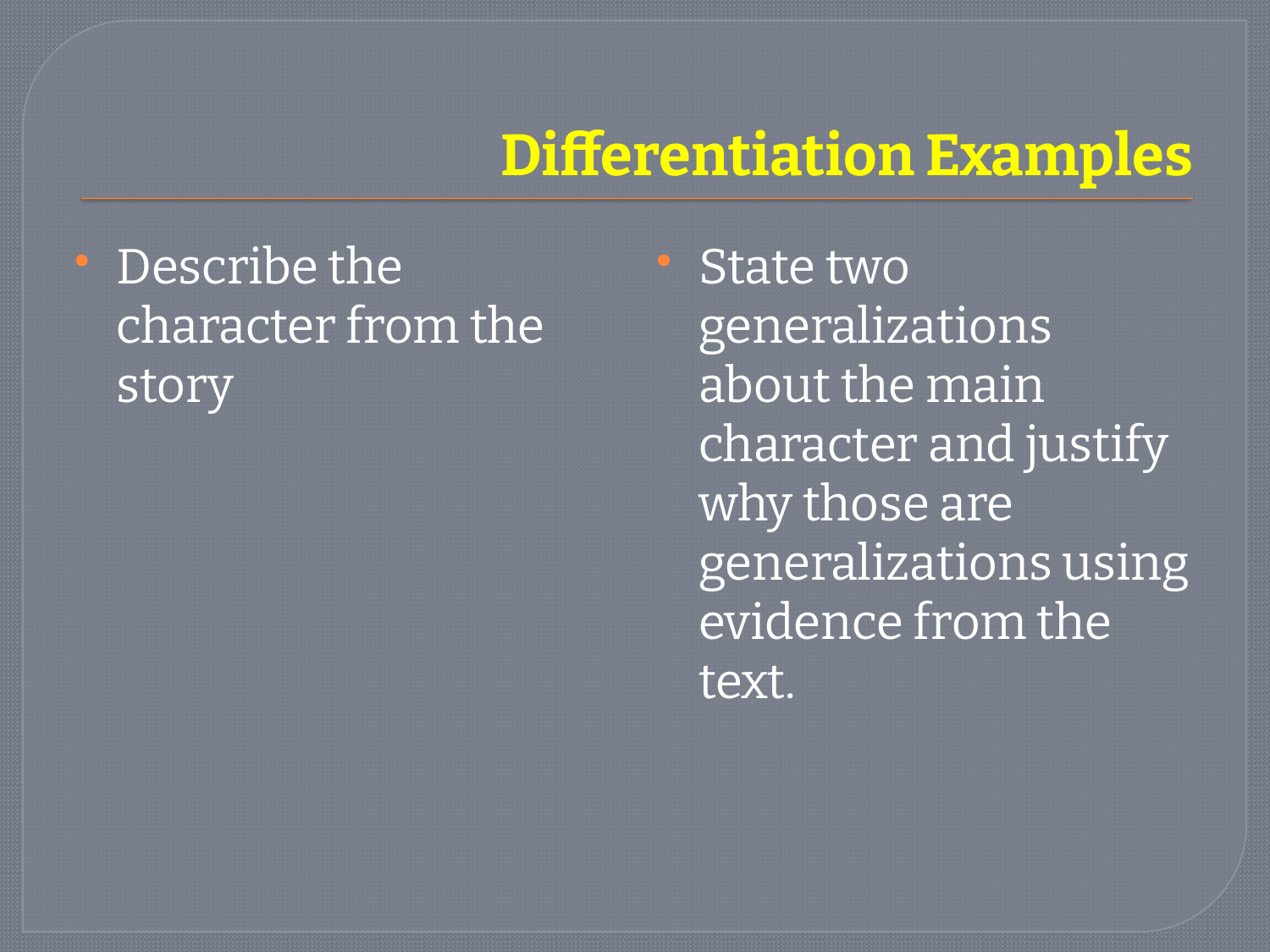

# Differentiation Examples
Describe the character from the story
State two generalizations about the main character and justify why those are generalizations using evidence from the text.